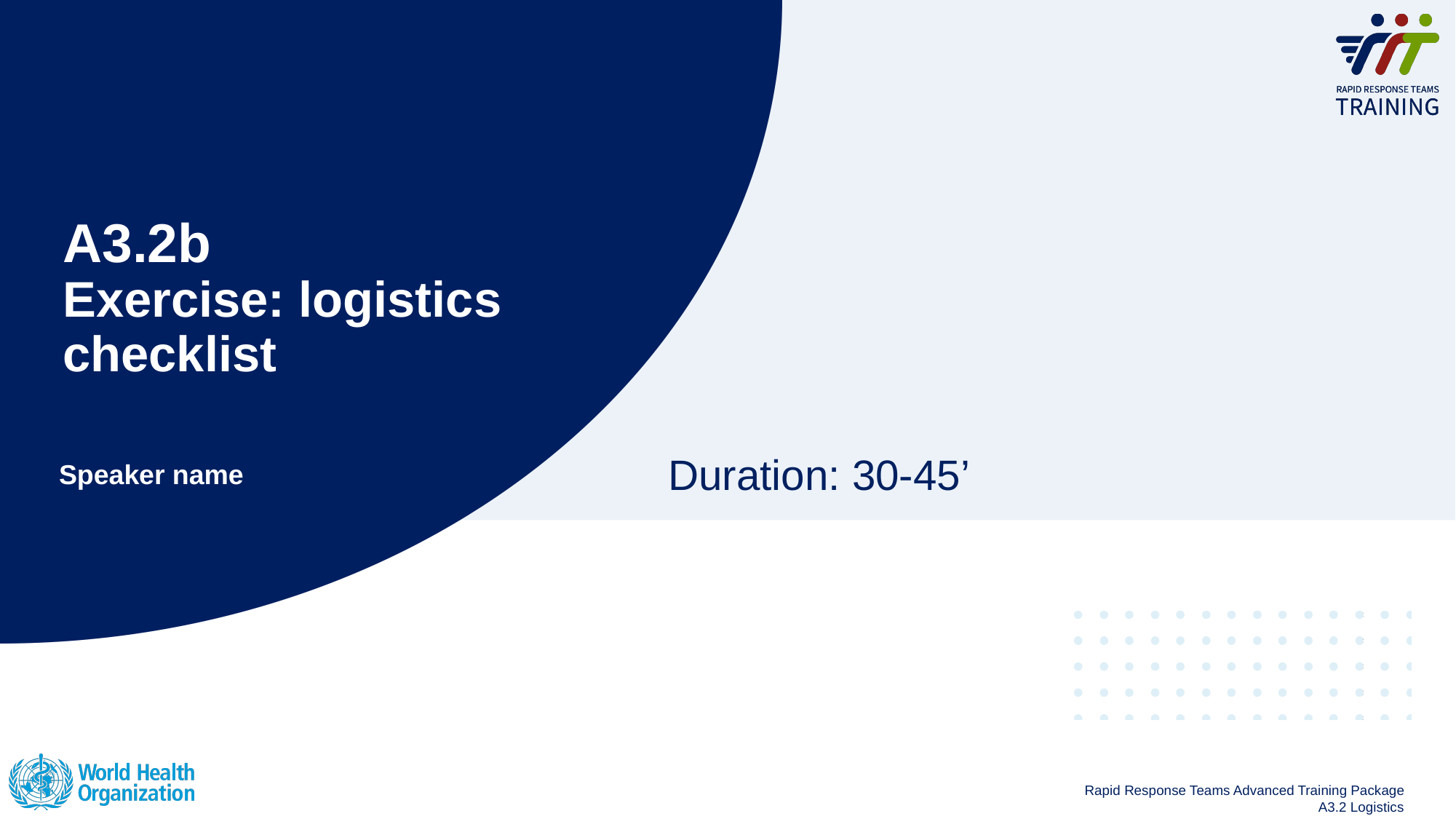

# A3.2b Exercise: logistics checklist
Duration: 30-45’
Speaker name
1